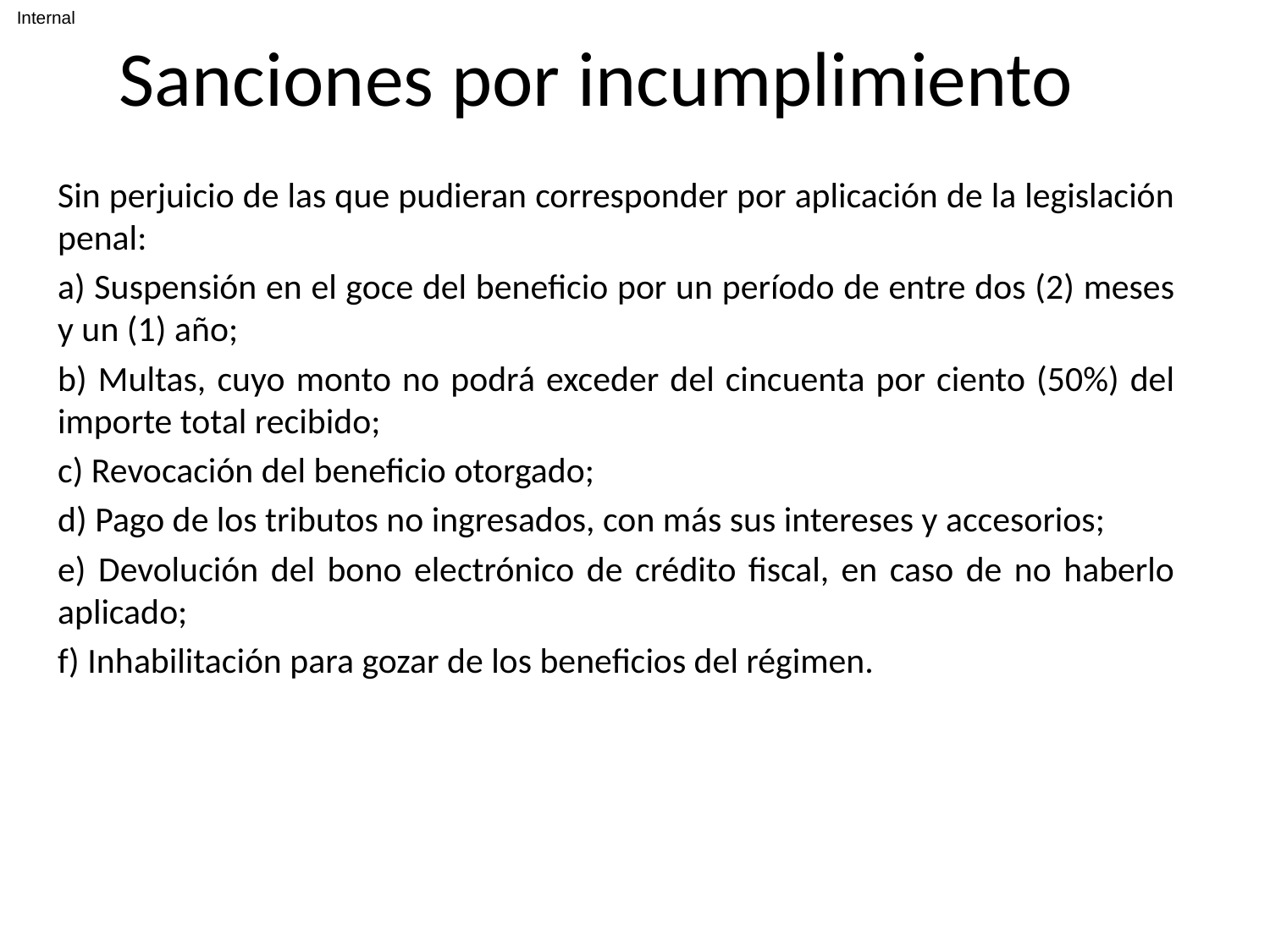

# Sanciones por incumplimiento
Sin perjuicio de las que pudieran corresponder por aplicación de la legislación penal:
a) Suspensión en el goce del beneficio por un período de entre dos (2) meses y un (1) año;
b) Multas, cuyo monto no podrá exceder del cincuenta por ciento (50%) del importe total recibido;
c) Revocación del beneficio otorgado;
d) Pago de los tributos no ingresados, con más sus intereses y accesorios;
e) Devolución del bono electrónico de crédito fiscal, en caso de no haberlo aplicado;
f) Inhabilitación para gozar de los beneficios del régimen.